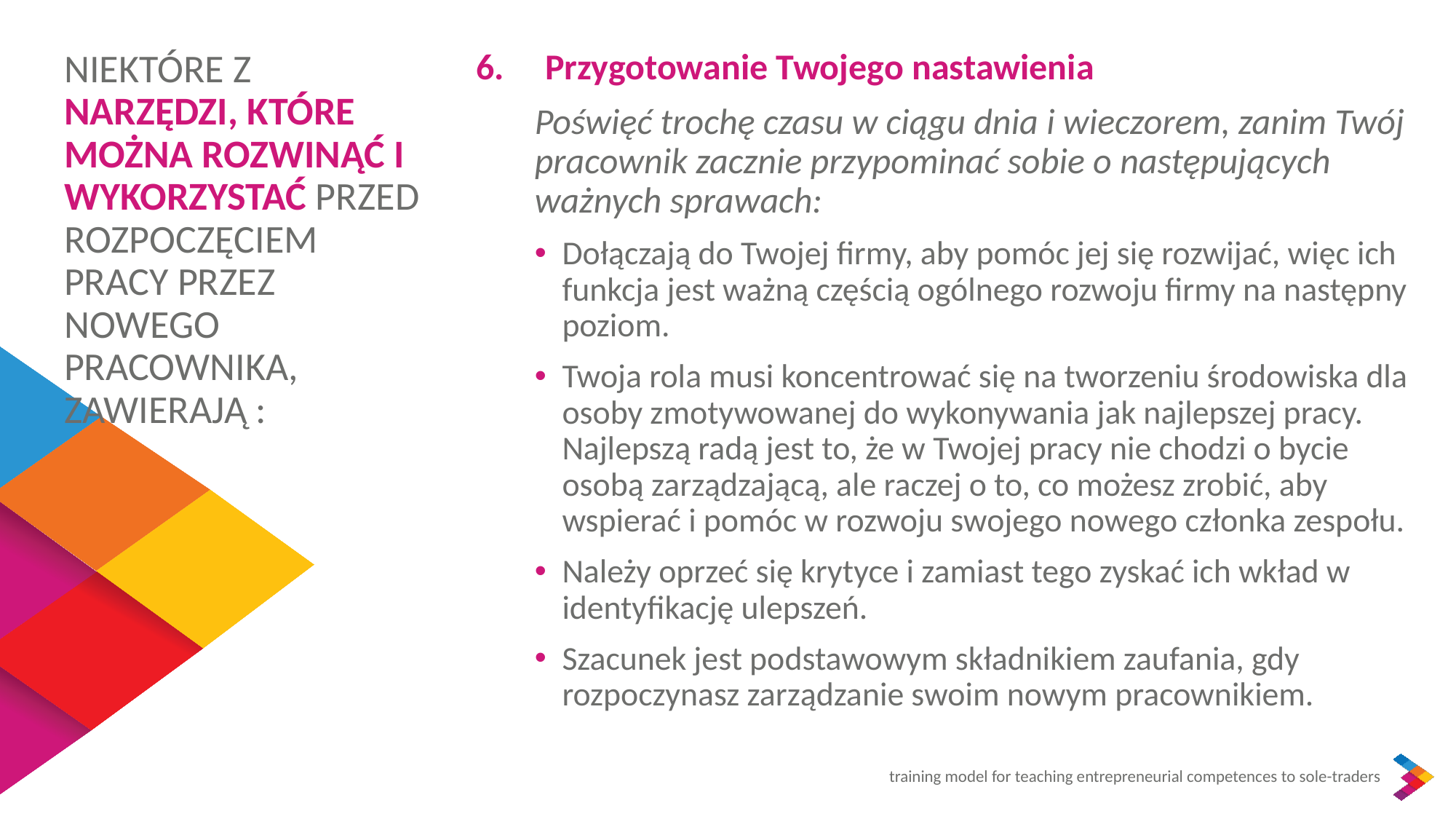

6.     Przygotowanie Twojego nastawienia
Poświęć trochę czasu w ciągu dnia i wieczorem, zanim Twój pracownik zacznie przypominać sobie o następujących ważnych sprawach:
Dołączają do Twojej firmy, aby pomóc jej się rozwijać, więc ich funkcja jest ważną częścią ogólnego rozwoju firmy na następny poziom.
Twoja rola musi koncentrować się na tworzeniu środowiska dla osoby zmotywowanej do wykonywania jak najlepszej pracy.   Najlepszą radą jest to, że w Twojej pracy nie chodzi o bycie osobą zarządzającą, ale raczej o to, co możesz zrobić, aby wspierać i pomóc w rozwoju swojego nowego członka zespołu.
Należy oprzeć się krytyce i zamiast tego zyskać ich wkład w identyfikację ulepszeń.
Szacunek jest podstawowym składnikiem zaufania, gdy rozpoczynasz zarządzanie swoim nowym pracownikiem.
NIEKTÓRE Z NARZĘDZI, KTÓRE MOŻNA ROZWINĄĆ I WYKORZYSTAĆ PRZED ROZPOCZĘCIEM PRACY PRZEZ NOWEGO PRACOWNIKA, ZAWIERAJĄ :